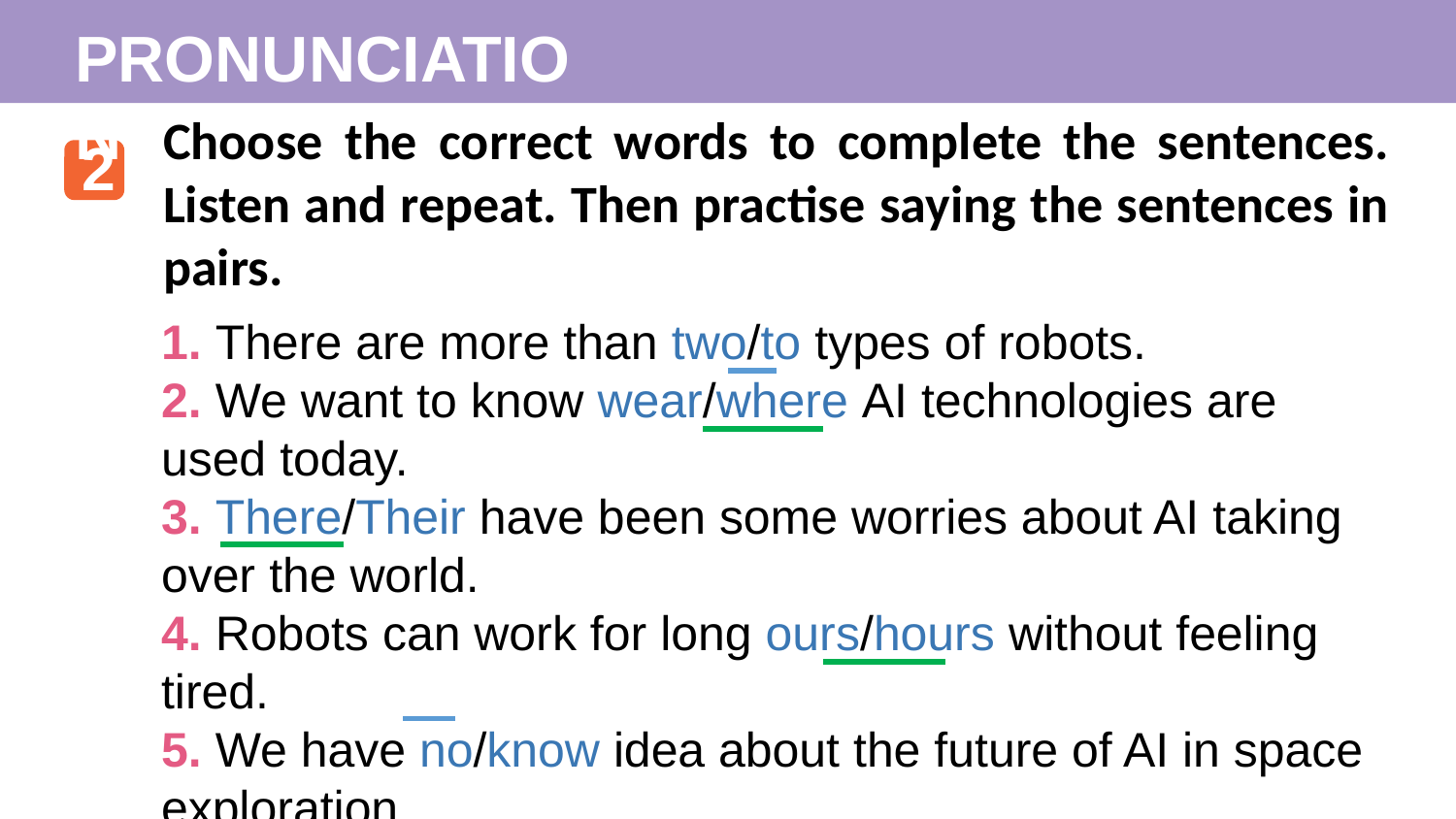

PRONUNCIATION
Choose the correct words to complete the sentences. Listen and repeat. Then practise saying the sentences in pairs.
2

1. There are more than two/to types of robots.
2. We want to know wear/where AI technologies are used today.
3. There/Their have been some worries about AI taking over the world.
4. Robots can work for long ours/hours without feeling tired.
5. We have no/know idea about the future of AI in space exploration